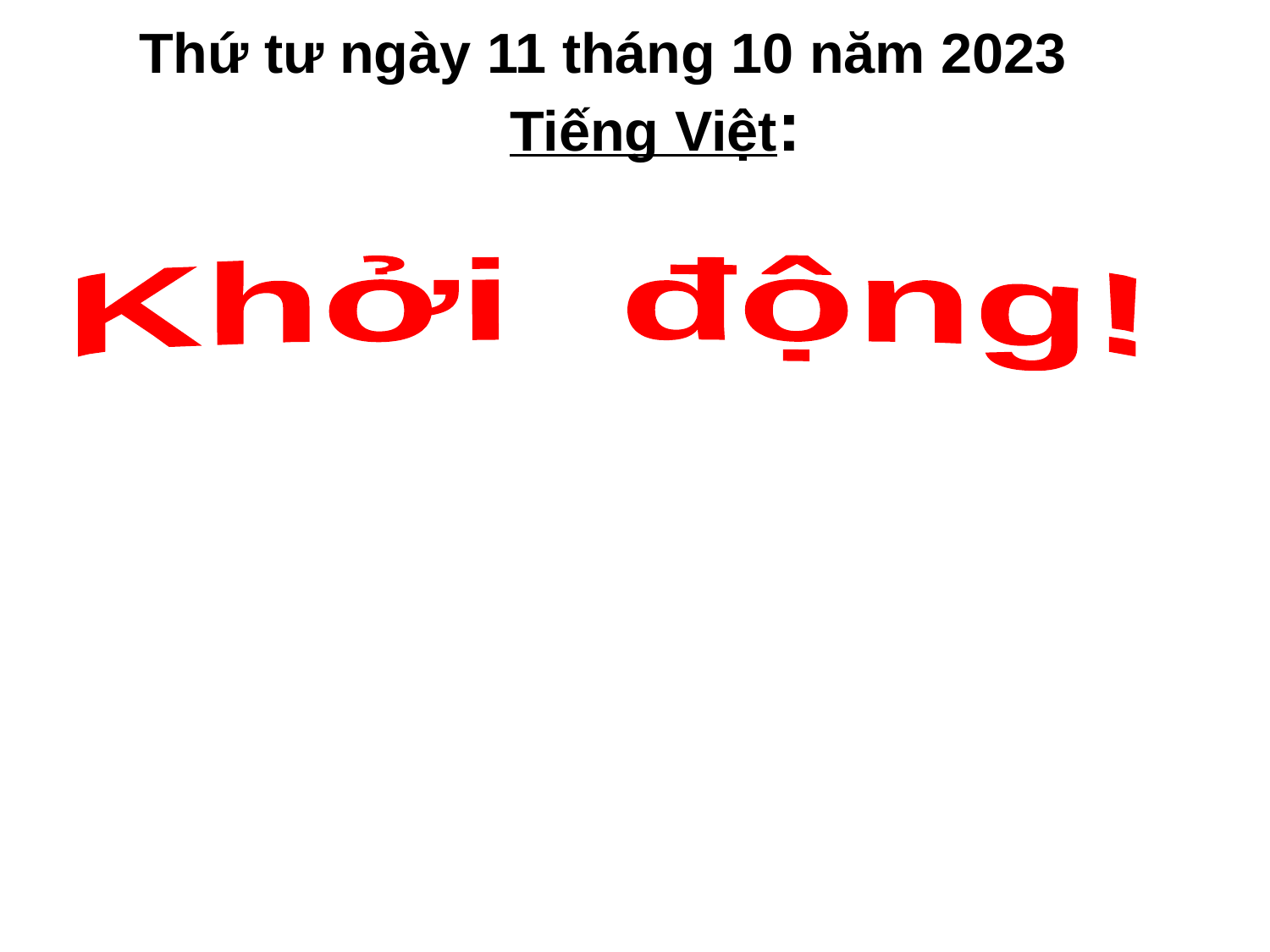

Thứ tư ngày 11 tháng 10 năm 2023
Tiếng Việt:
Khởi  động!